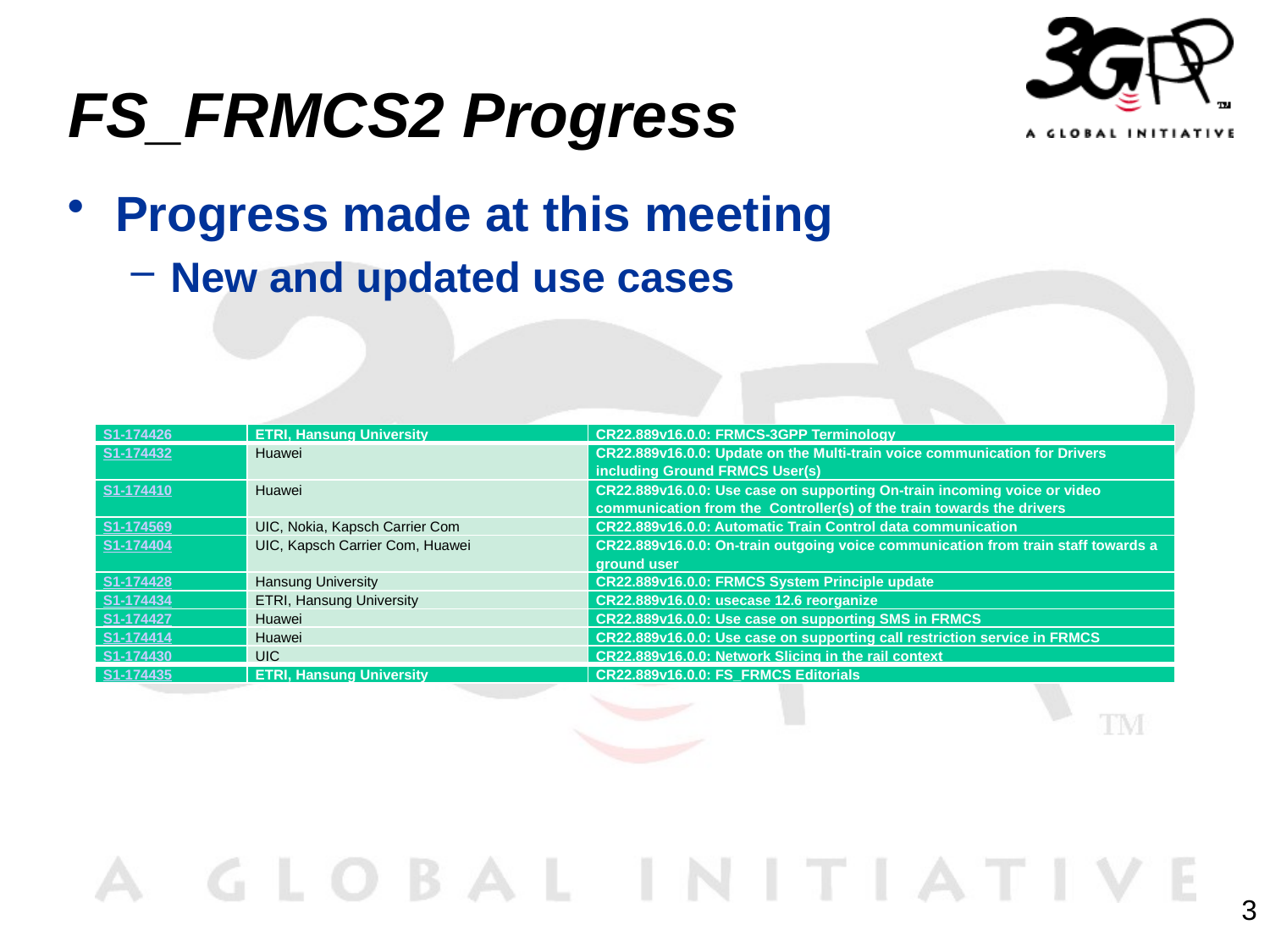

# FS_FRMCS2 Progress
Progress made at this meeting
New and updated use cases

| S1-174426 | ETRI, Hansung University | CR22.889v16.0.0: FRMCS-3GPP Terminology |
| --- | --- | --- |
| S1-174432 | Huawei | CR22.889v16.0.0: Update on the Multi-train voice communication for Drivers including Ground FRMCS User(s) |
| S1-174410 | Huawei | CR22.889v16.0.0: Use case on supporting On-train incoming voice or video communication from the Controller(s) of the train towards the drivers |
| S1-174569 | UIC, Nokia, Kapsch Carrier Com | CR22.889v16.0.0: Automatic Train Control data communication |
| S1-174404 | UIC, Kapsch Carrier Com, Huawei | CR22.889v16.0.0: On-train outgoing voice communication from train staff towards a ground user |
| S1-174428 | Hansung University | CR22.889v16.0.0: FRMCS System Principle update |
| S1-174434 | ETRI, Hansung University | CR22.889v16.0.0: usecase 12.6 reorganize |
| S1-174427 | Huawei | CR22.889v16.0.0: Use case on supporting SMS in FRMCS |
| S1-174414 | Huawei | CR22.889v16.0.0: Use case on supporting call restriction service in FRMCS |
| S1-174430 | UIC | CR22.889v16.0.0: Network Slicing in the rail context |
| S1-174435 | ETRI, Hansung University | CR22.889v16.0.0: FS\_FRMCS Editorials |
3